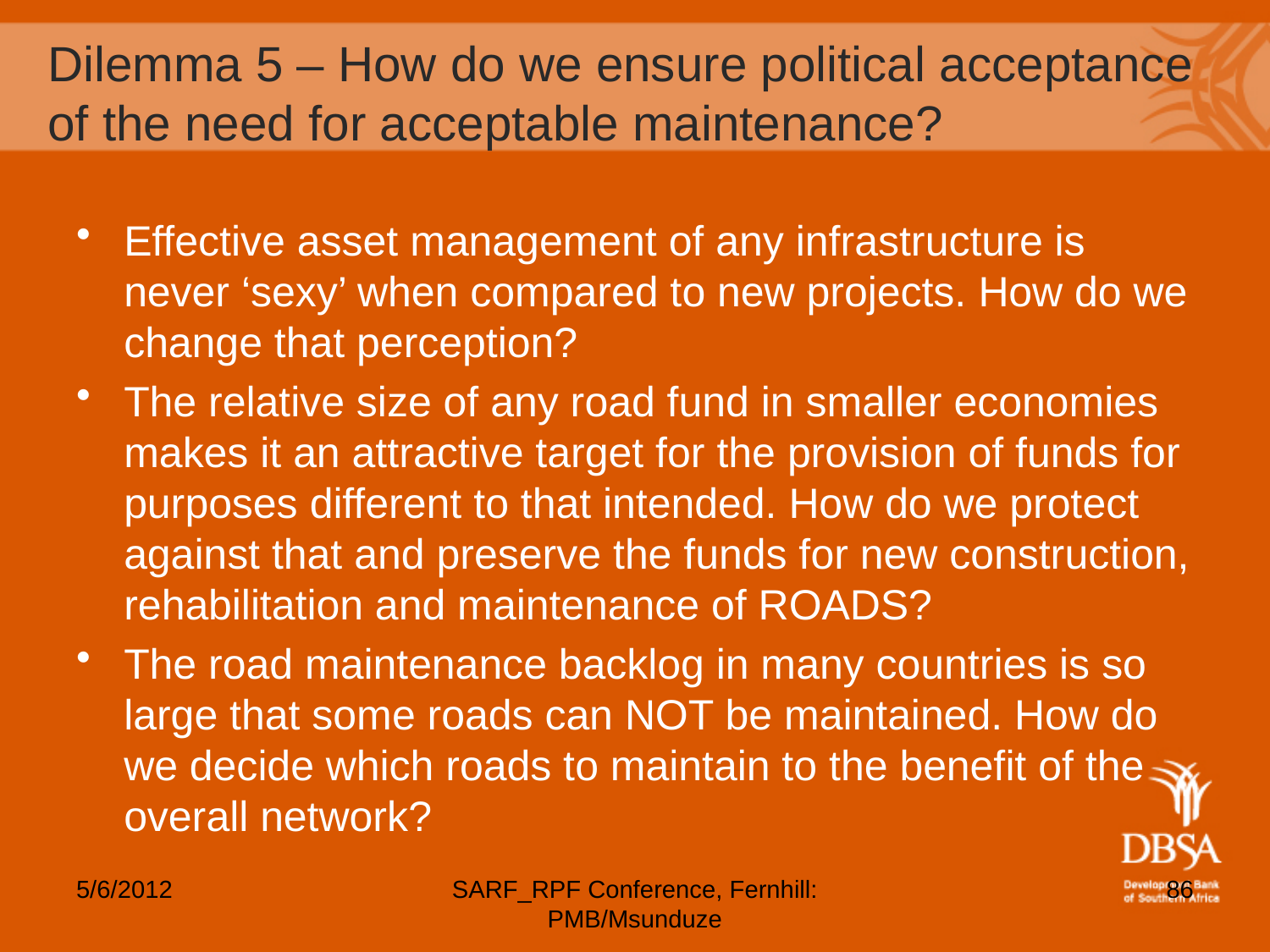

# Dilemma 5 – How do we ensure political acceptance of the need for acceptable maintenance?
Effective asset management of any infrastructure is never ‘sexy’ when compared to new projects. How do we change that perception?
The relative size of any road fund in smaller economies makes it an attractive target for the provision of funds for purposes different to that intended. How do we protect against that and preserve the funds for new construction, rehabilitation and maintenance of ROADS?
The road maintenance backlog in many countries is so large that some roads can NOT be maintained. How do we decide which roads to maintain to the benefit of the overall network?

5/6/2012
SARF_RPF Conference, Fernhill: PMB/Msunduze
86